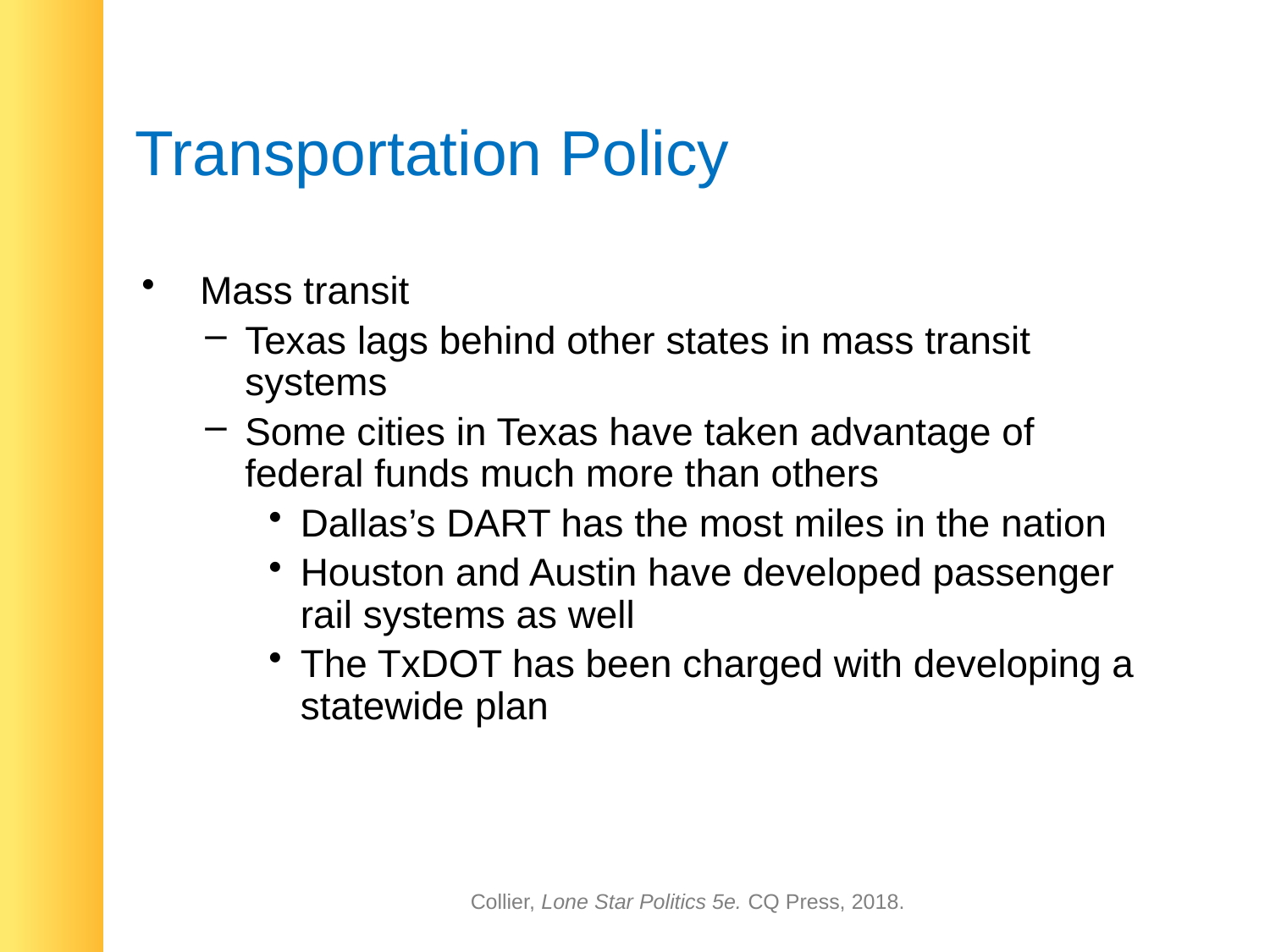

# Transportation Policy
 Mass transit
Texas lags behind other states in mass transit systems
Some cities in Texas have taken advantage of federal funds much more than others
Dallas’s DART has the most miles in the nation
Houston and Austin have developed passenger rail systems as well
The TxDOT has been charged with developing a statewide plan

Collier, Lone Star Politics 5e. CQ Press, 2018.